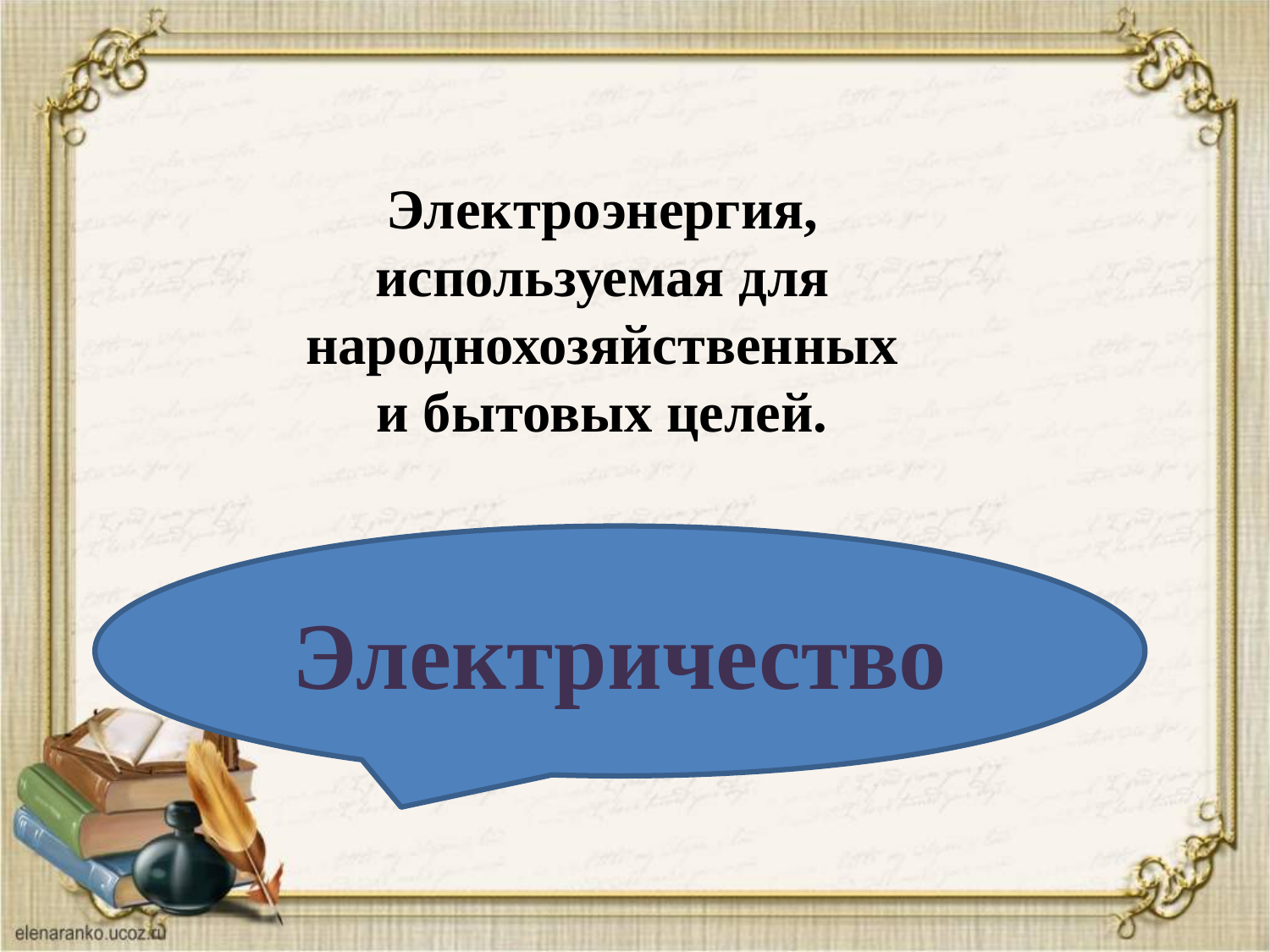

#
Электроэнергия, используемая для народнохозяйственных и бытовых целей.
Электричество